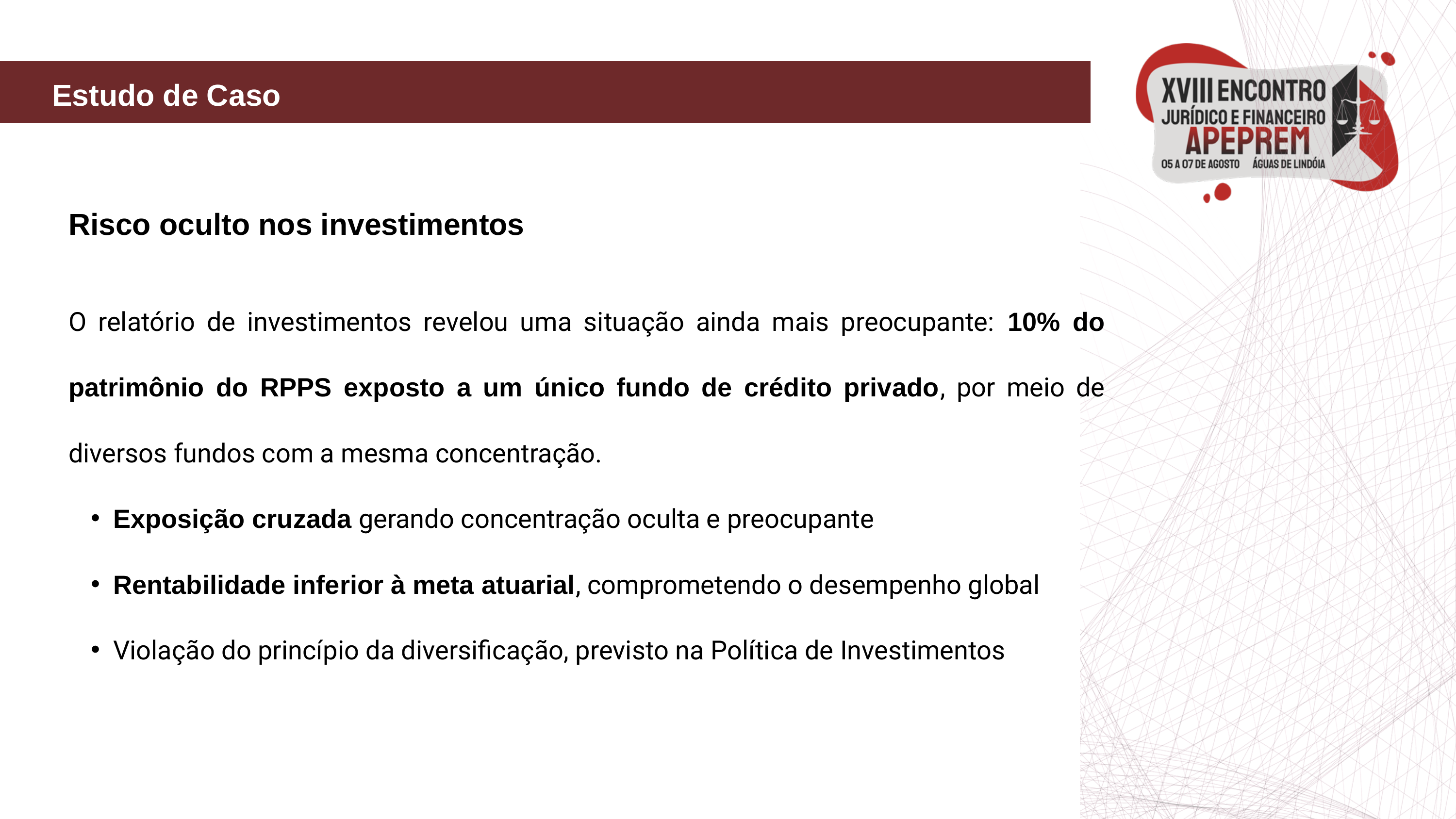

Estudo de Caso
Risco oculto nos investimentos
O relatório de investimentos revelou uma situação ainda mais preocupante: 10% do patrimônio do RPPS exposto a um único fundo de crédito privado, por meio de diversos fundos com a mesma concentração.
Exposição cruzada gerando concentração oculta e preocupante
Rentabilidade inferior à meta atuarial, comprometendo o desempenho global
Violação do princípio da diversificação, previsto na Política de Investimentos